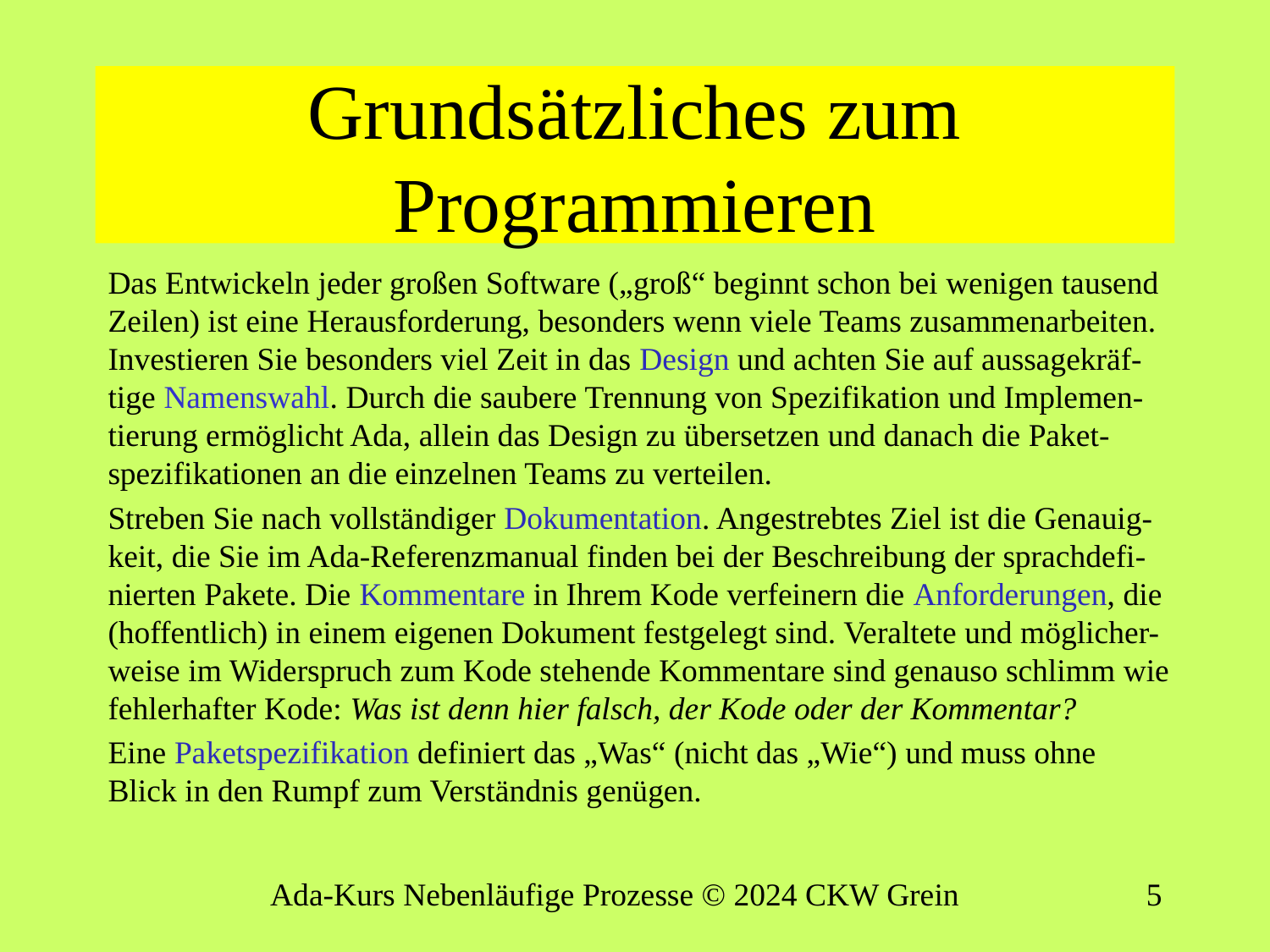

# Grundsätzliches zum Programmieren
Das Entwickeln jeder großen Software („groß“ beginnt schon bei wenigen tausend Zeilen) ist eine Herausforderung, besonders wenn viele Teams zusammenarbeiten. Investieren Sie besonders viel Zeit in das Design und achten Sie auf aussagekräf-tige Namenswahl. Durch die saubere Trennung von Spezifikation und Implemen-tierung ermöglicht Ada, allein das Design zu übersetzen und danach die Paket-spezifikationen an die einzelnen Teams zu verteilen.
Streben Sie nach vollständiger Dokumentation. Angestrebtes Ziel ist die Genauig-keit, die Sie im Ada-Referenzmanual finden bei der Beschreibung der sprachdefi-nierten Pakete. Die Kommentare in Ihrem Kode verfeinern die Anforderungen, die (hoffentlich) in einem eigenen Dokument festgelegt sind. Veraltete und möglicher-weise im Widerspruch zum Kode stehende Kommentare sind genauso schlimm wie fehlerhafter Kode: Was ist denn hier falsch, der Kode oder der Kommentar?
Eine Paketspezifikation definiert das „Was“ (nicht das „Wie“) und muss ohne Blick in den Rumpf zum Verständnis genügen.
Ada-Kurs Nebenläufige Prozesse © 2024 CKW Grein
5